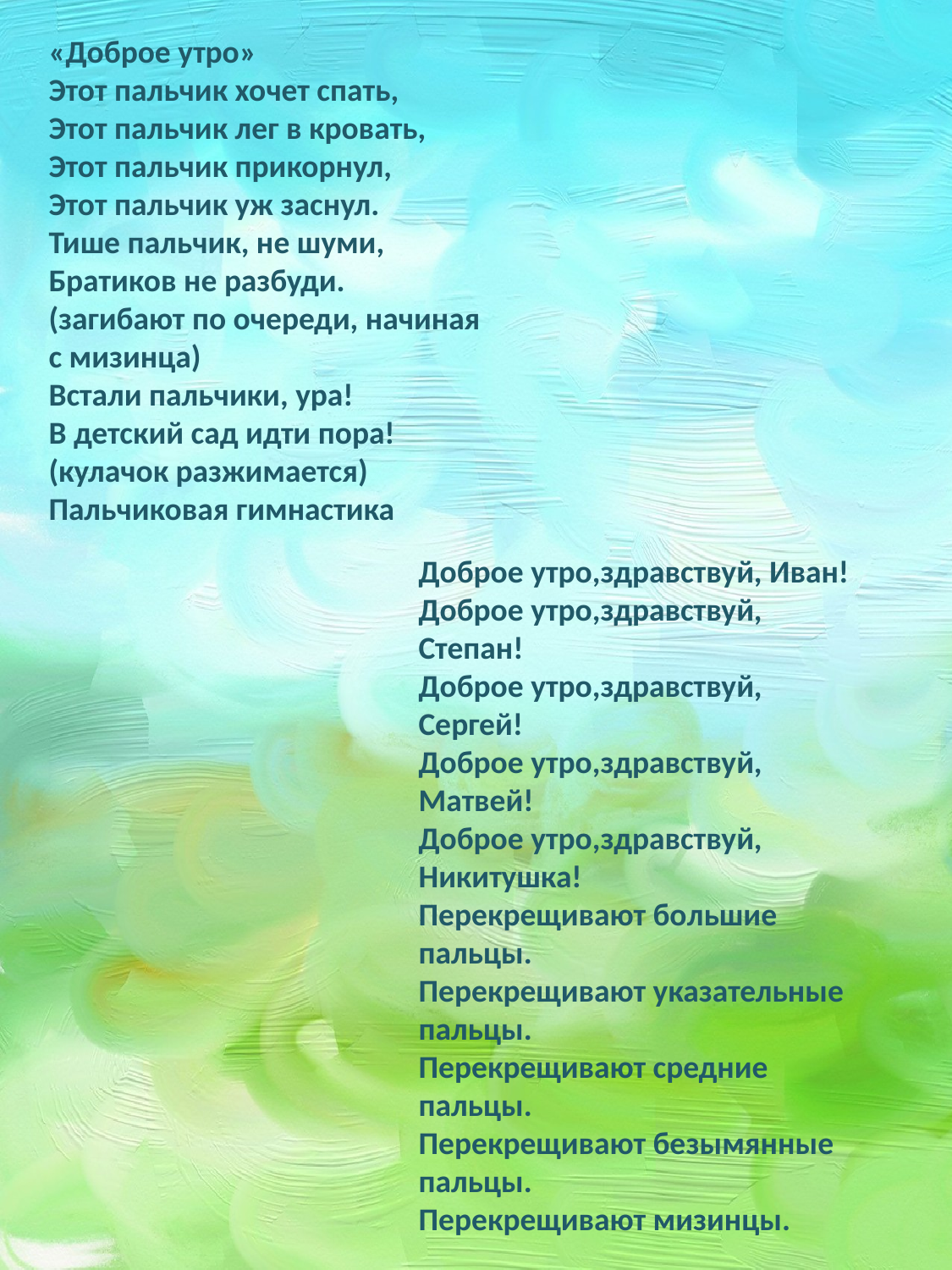

«Доброе утро»
Этот пальчик хочет спать,
Этот пальчик лег в кровать,
Этот пальчик прикорнул,
Этот пальчик уж заснул.
Тише пальчик, не шуми,
Братиков не разбуди.
(загибают по очереди, начиная с мизинца)
Встали пальчики, ура!
В детский сад идти пора!
(кулачок разжимается)
Пальчиковая гимнастика

Доброе утро,здравствуй, Иван!
Доброе утро,здравствуй, Степан!
Доброе утро,здравствуй, Сергей!
Доброе утро,здравствуй, Матвей!
Доброе утро,здравствуй, Никитушка!
Перекрещивают большие пальцы.
Перекрещивают указательные пальцы.
Перекрещивают средние пальцы.
Перекрещивают безымянные
пальцы.
Перекрещивают мизинцы.